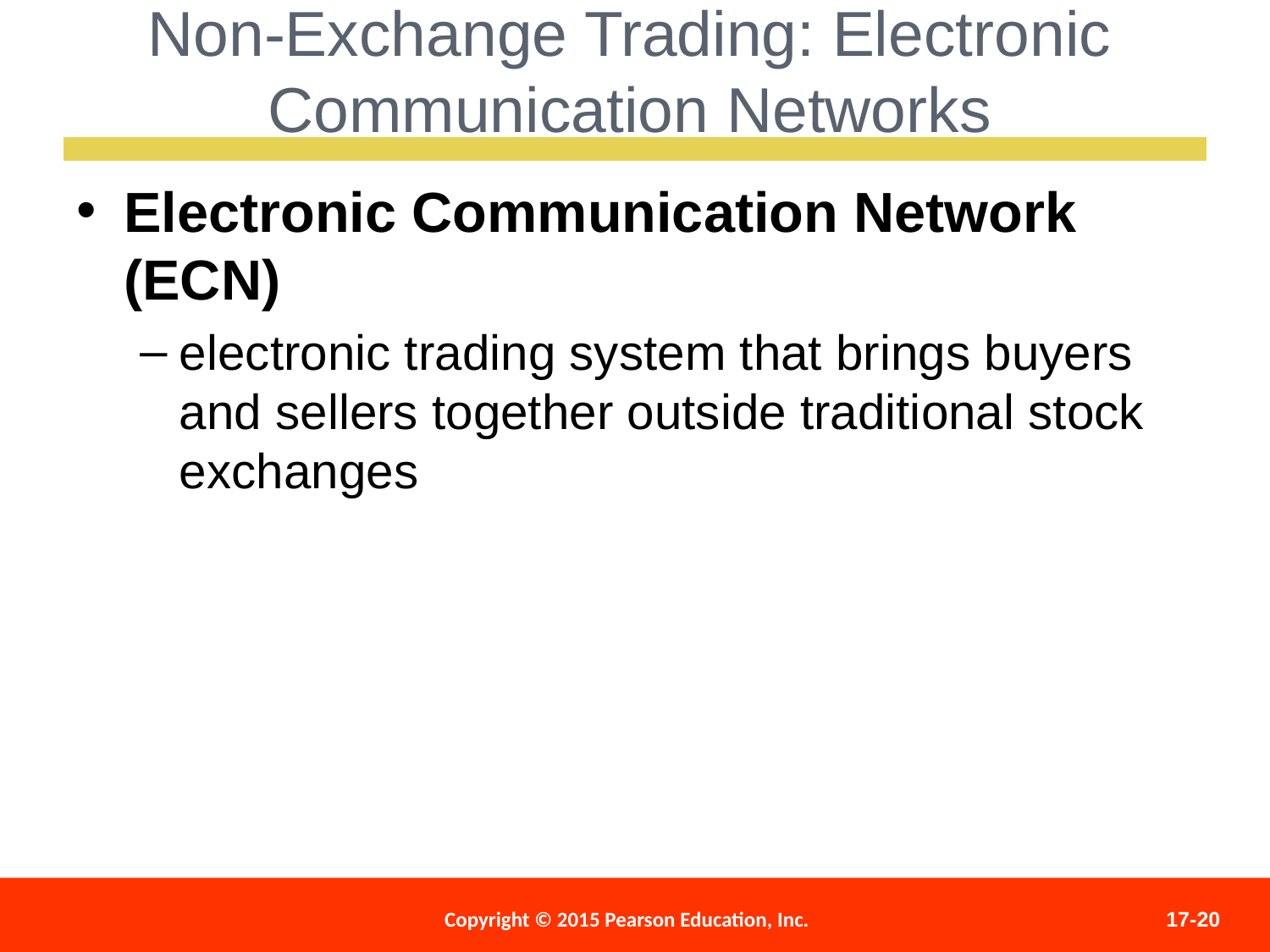

Non-Exchange Trading: Electronic
Communication Networks
Electronic Communication Network (ECN)
electronic trading system that brings buyers and sellers together outside traditional stock exchanges